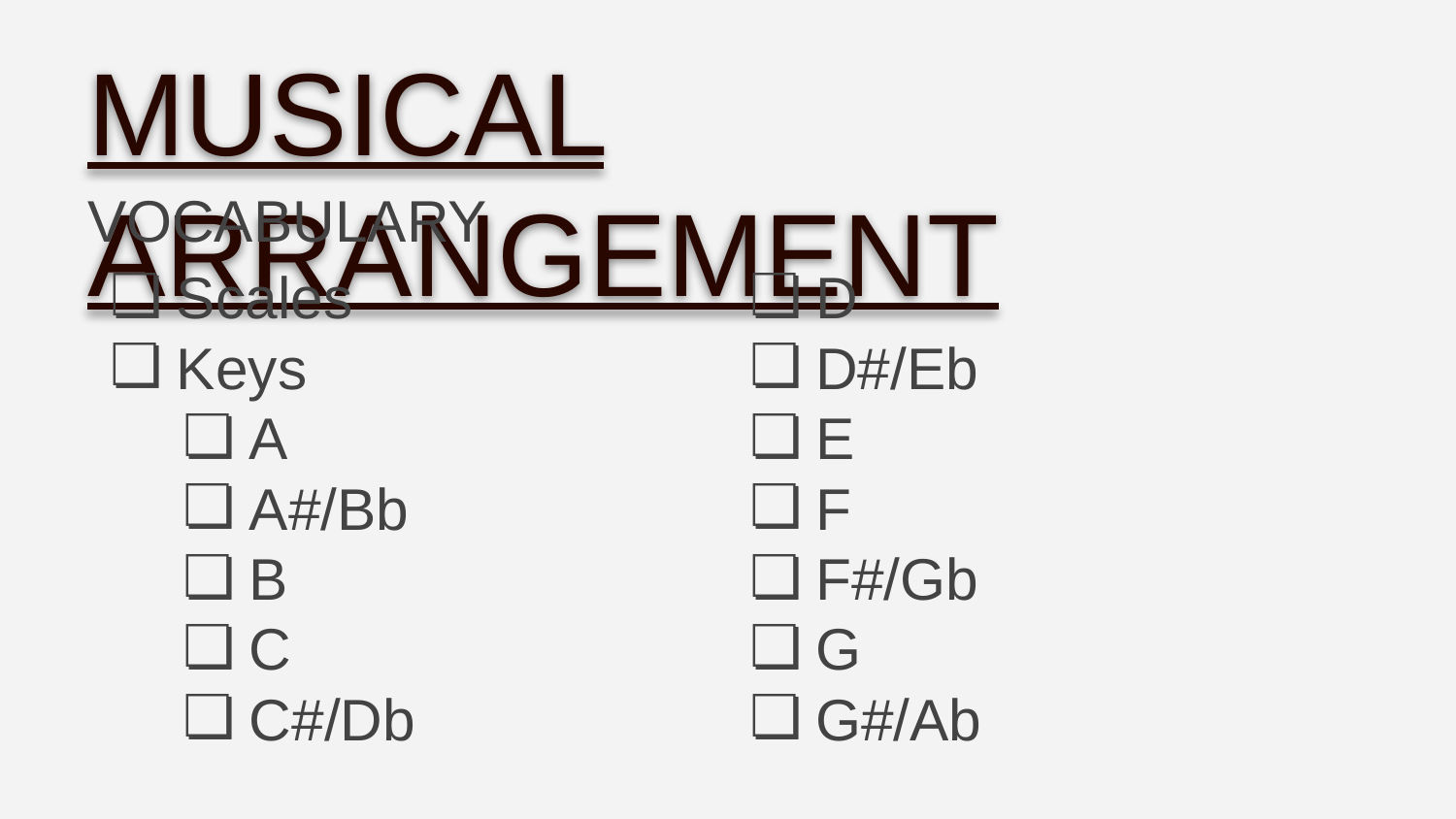

MUSICAL ARRANGEMENT

VOCABULARY
Scales
Keys
A
A#/Bb
B
C
C#/Db
D
D#/Eb
E
F
F#/Gb
G
G#/Ab